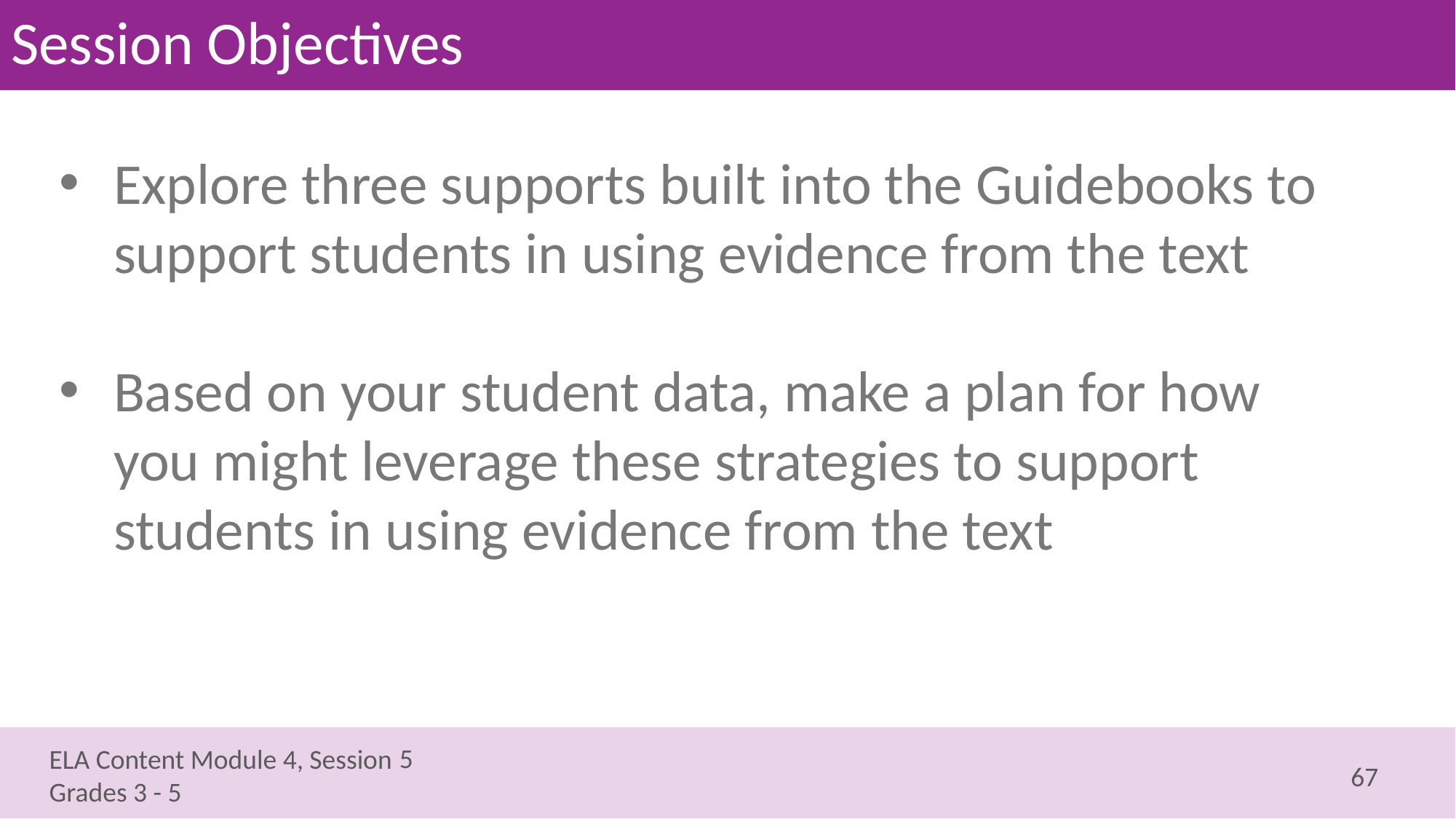

# Session Objectives

Explore three supports built into the Guidebooks to support students in using evidence from the text

Based on your student data, make a plan for how you might leverage these strategies to support students in using evidence from the text
5
67